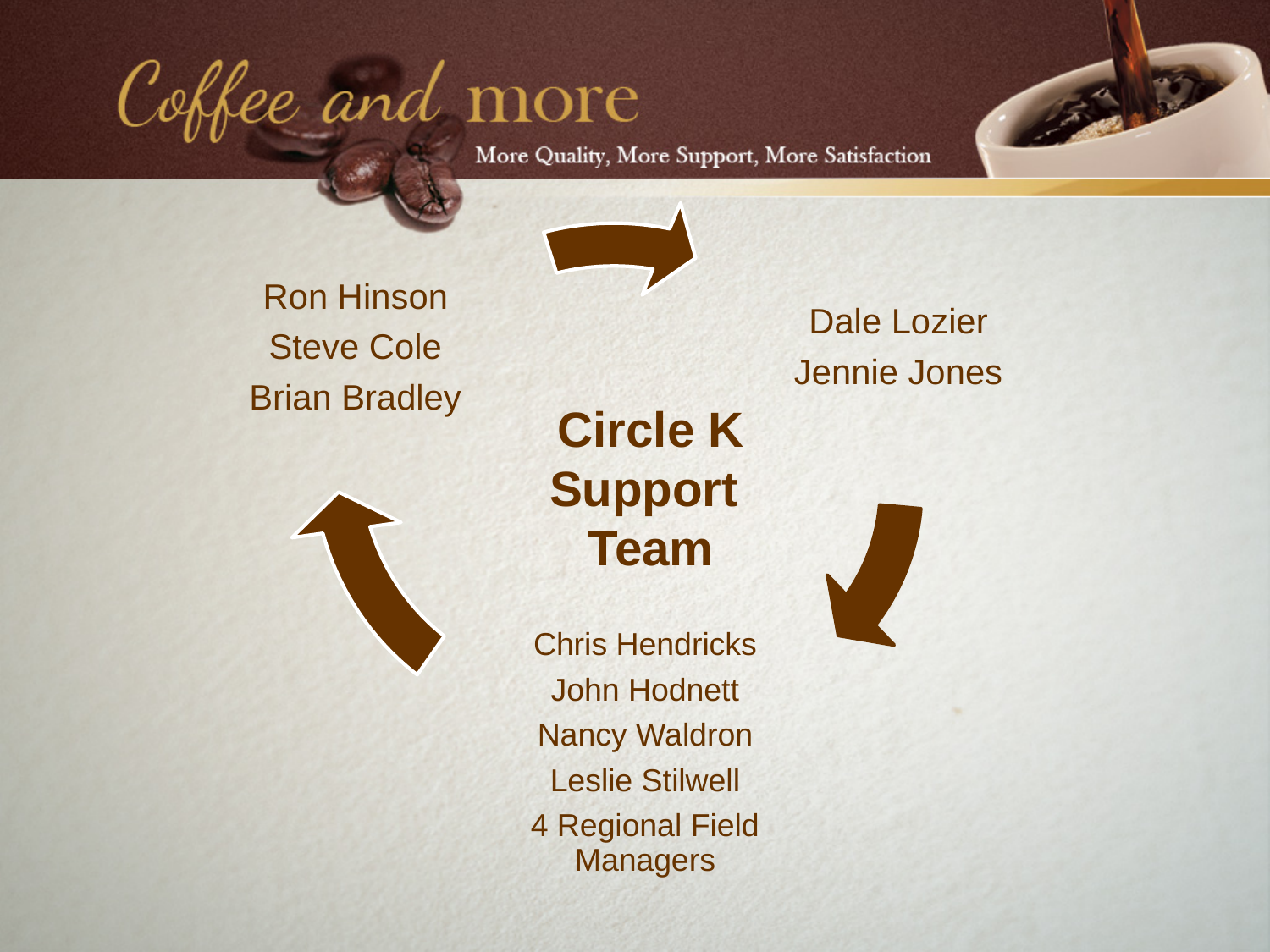

Dale Lozier
Jennie Jones
Chris Hendricks
John Hodnett
Nancy Waldron
Leslie Stilwell
4 Regional Field Managers

Ron Hinson
Steve Cole
Brian Bradley
Circle K
Support
Team